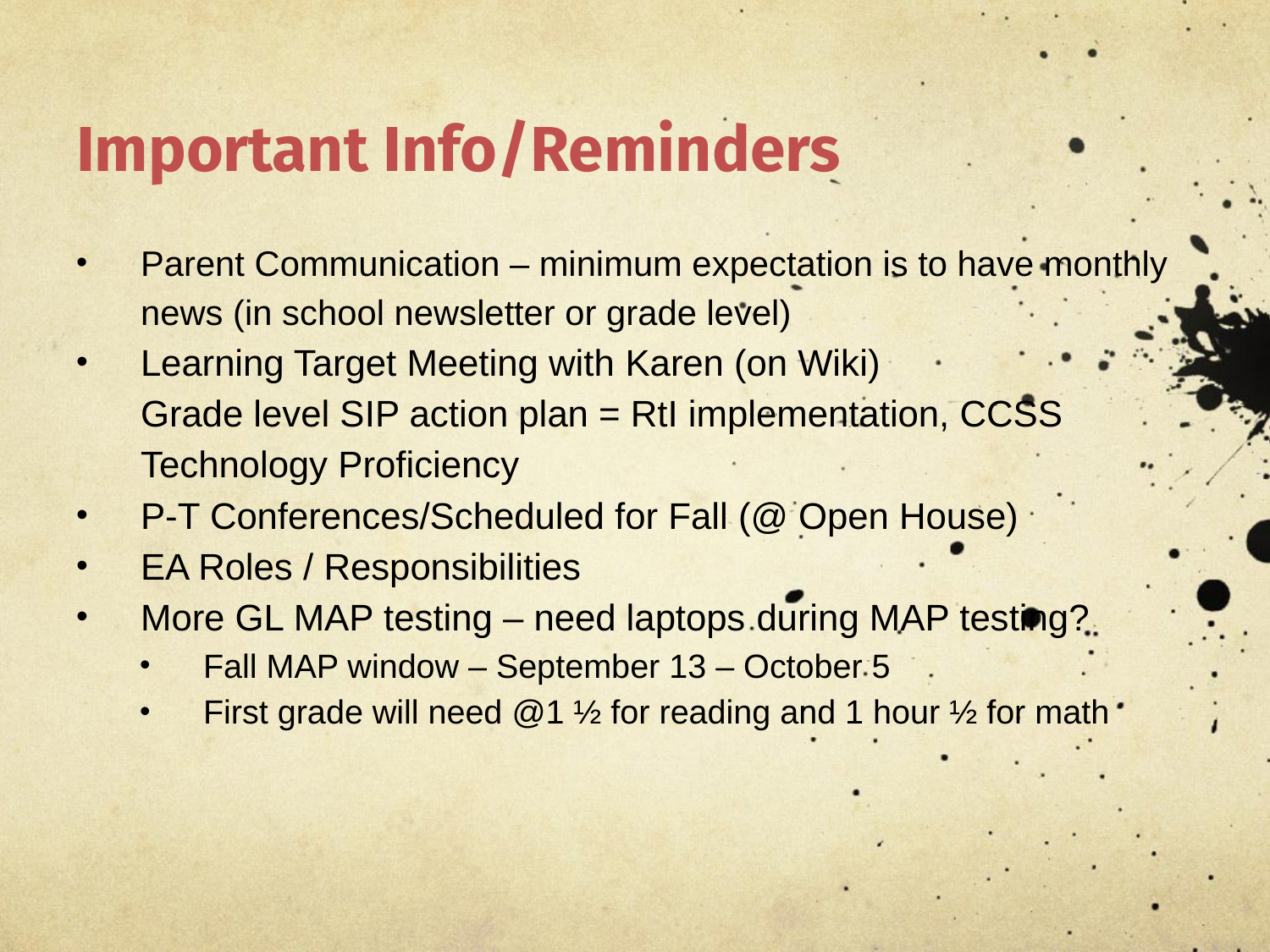

# Important Info/Reminders
Parent Communication – minimum expectation is to have monthly news (in school newsletter or grade level)
Learning Target Meeting with Karen (on Wiki)
	Grade level SIP action plan = RtI implementation, CCSS
	Technology Proficiency
P-T Conferences/Scheduled for Fall (@ Open House)
EA Roles / Responsibilities
More GL MAP testing – need laptops during MAP testing?
Fall MAP window – September 13 – October 5
First grade will need @1 ½ for reading and 1 hour ½ for math